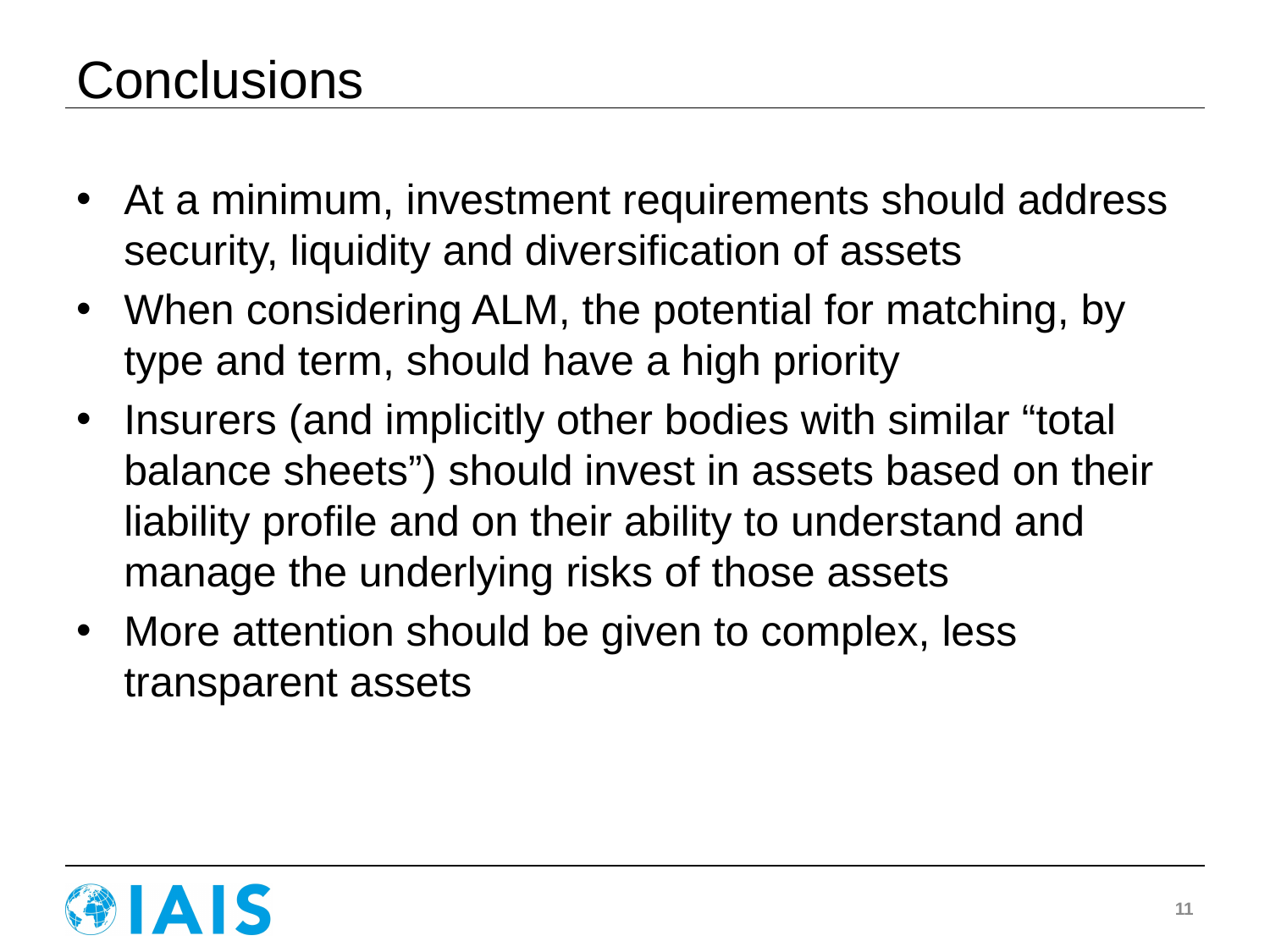

# Conclusions
At a minimum, investment requirements should address security, liquidity and diversification of assets
When considering ALM, the potential for matching, by type and term, should have a high priority
Insurers (and implicitly other bodies with similar “total balance sheets”) should invest in assets based on their liability profile and on their ability to understand and manage the underlying risks of those assets
More attention should be given to complex, less transparent assets

11